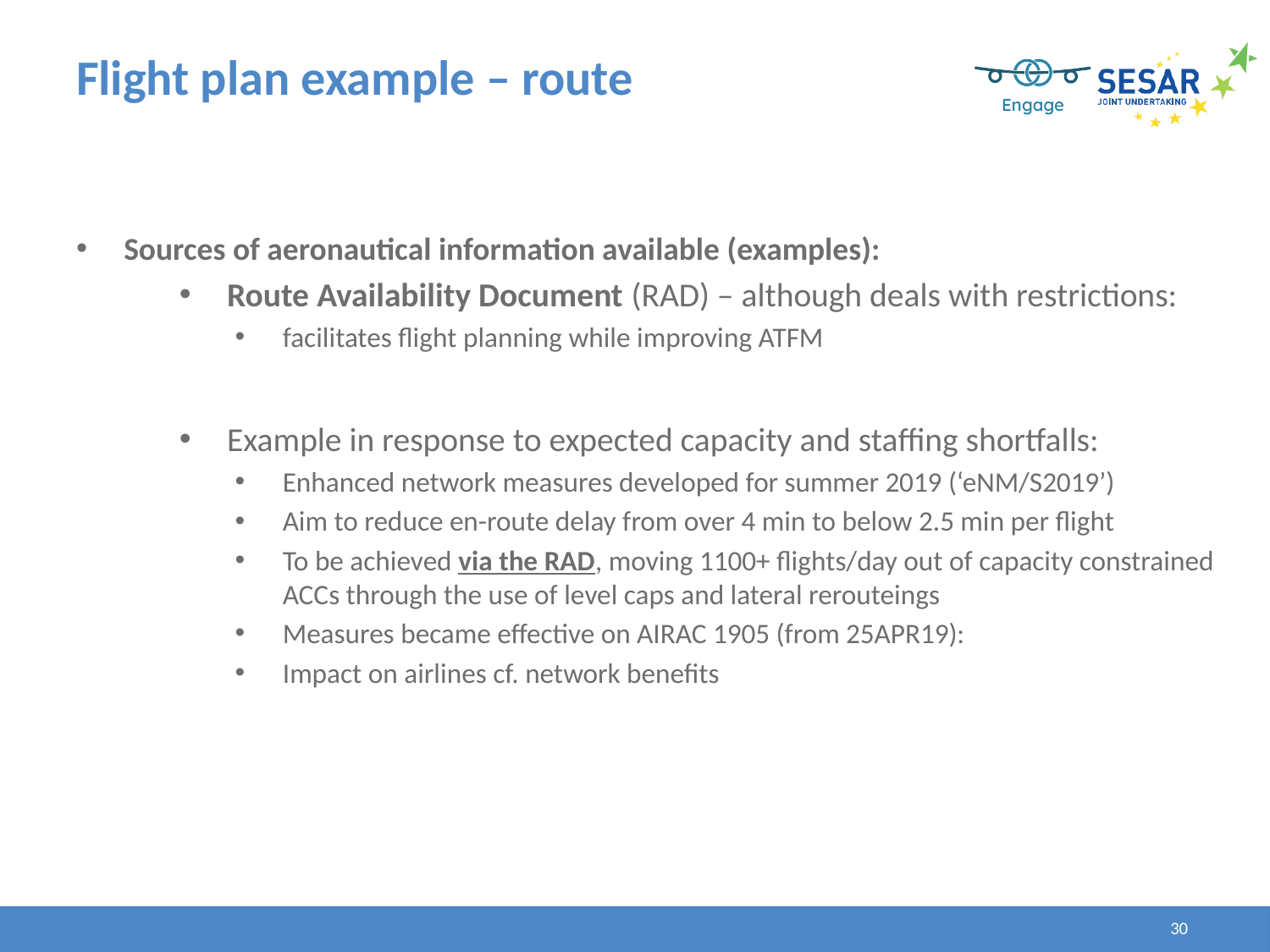

# Flight plan example – route
Sources of aeronautical information available (examples):
Route Availability Document (RAD) – although deals with restrictions:
facilitates flight planning while improving ATFM

Example in response to expected capacity and staffing shortfalls:
Enhanced network measures developed for summer 2019 (‘eNM/S2019’)
Aim to reduce en-route delay from over 4 min to below 2.5 min per flight
To be achieved via the RAD, moving 1100+ flights/day out of capacity constrained ACCs through the use of level caps and lateral rerouteings
Measures became effective on AIRAC 1905 (from 25APR19):
Impact on airlines cf. network benefits

30